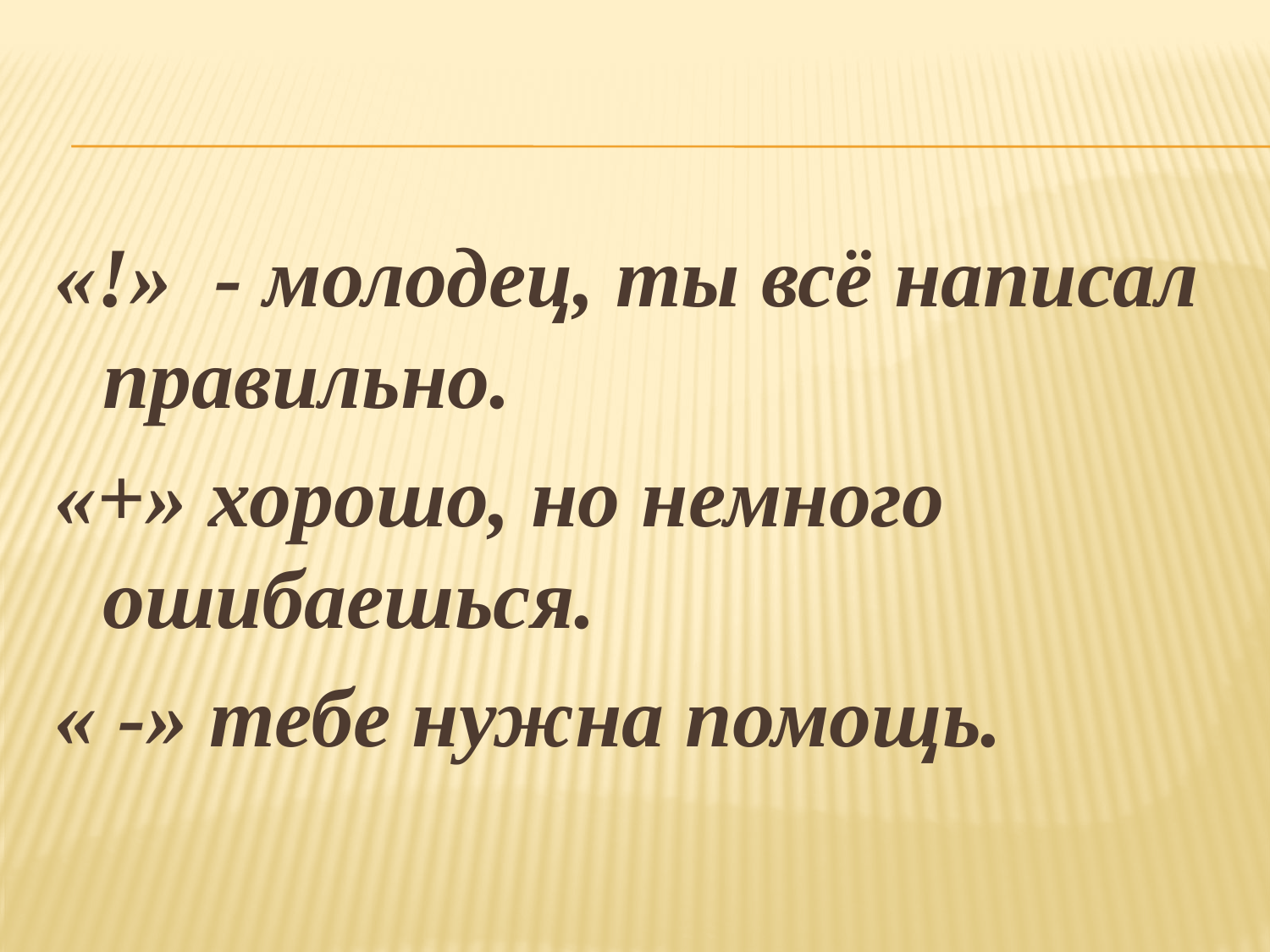

#
«!»  - молодец, ты всё написал правильно.
«+» хорошо, но немного ошибаешься.
« -» тебе нужна помощь.